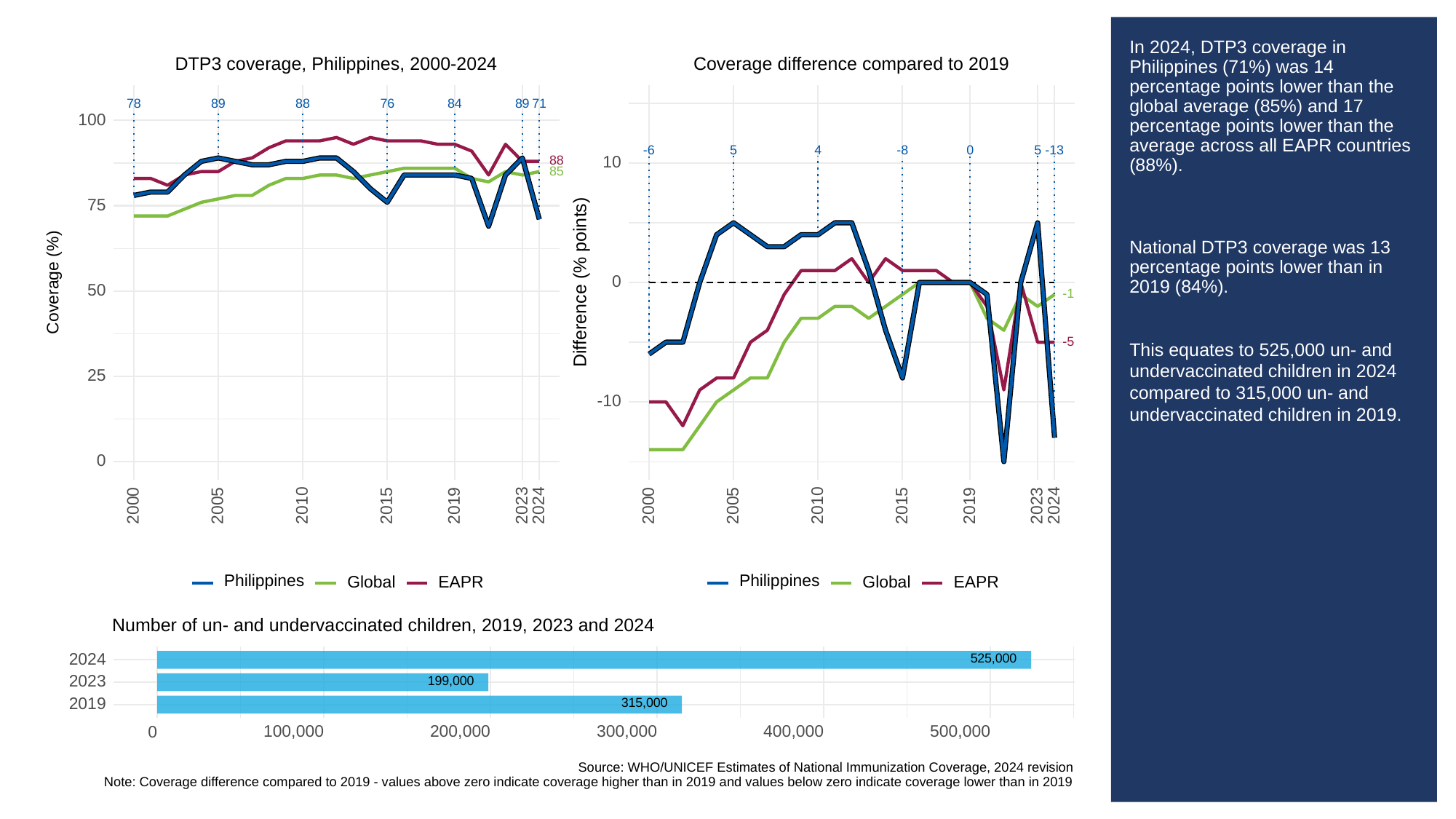

# In 2024, DTP3 coverage in Philippines (71%) was 14 percentage points lower than the global average (85%) and 17 percentage points lower than the average across all EAPR countries (88%).

National DTP3 coverage was 13 percentage points lower than in 2019 (84%).

This equates to 525,000 un- and undervaccinated children in 2024 compared to 315,000 un- and undervaccinated children in 2019.

Coverage difference compared to 2019
DTP3 coverage, Philippines, 2000-2024

78
89
88
76
84
89
71

100

-13
-6
-8
0
5
5
4

88
10

85

75

Difference (% points)
Coverage (%)
0

50
-1

-5

25

-10

0

2023
2023
2000
2005
2010
2015
2019
2024
2000
2005
2010
2015
2019
2024
Philippines
Philippines
Global
Global
EAPR
EAPR

Number of un- and undervaccinated children, 2019, 2023 and 2024

525,000
2024

199,000
2023

315,000
2019

100,000
200,000
300,000
400,000
500,000
0
Source: WHO/UNICEF Estimates of National Immunization Coverage, 2024 revision
Note: Coverage difference compared to 2019 - values above zero indicate coverage higher than in 2019 and values below zero indicate coverage lower than in 2019